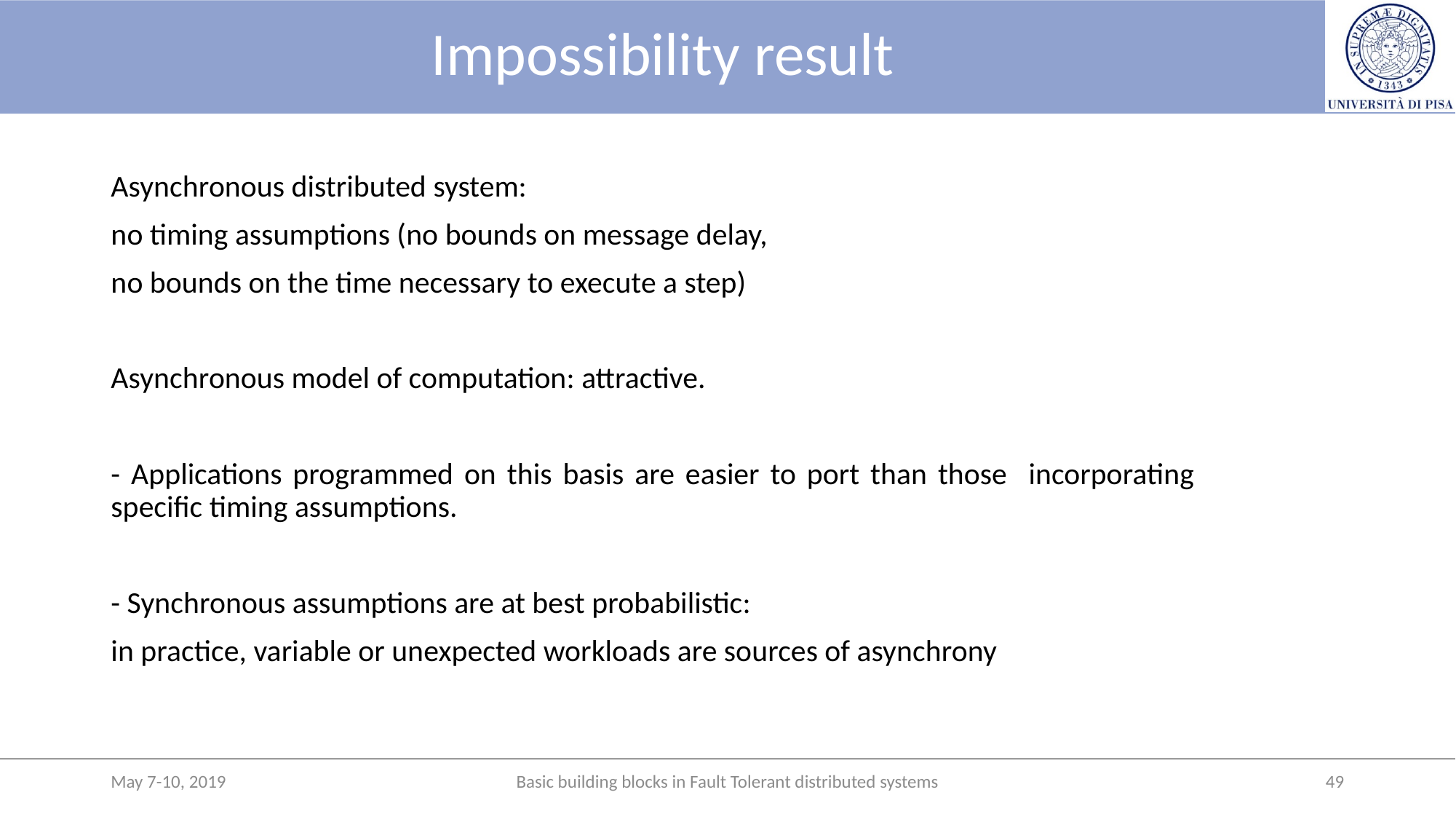

# Impossibility result
Asynchronous distributed system:
no timing assumptions (no bounds on message delay,
no bounds on the time necessary to execute a step)

Asynchronous model of computation: attractive.

- Applications programmed on this basis are easier to port than those  incorporating specific timing assumptions.

- Synchronous assumptions are at best probabilistic:
in practice, variable or unexpected workloads are sources of asynchrony
May 7-10, 2019
Basic building blocks in Fault Tolerant distributed systems
49